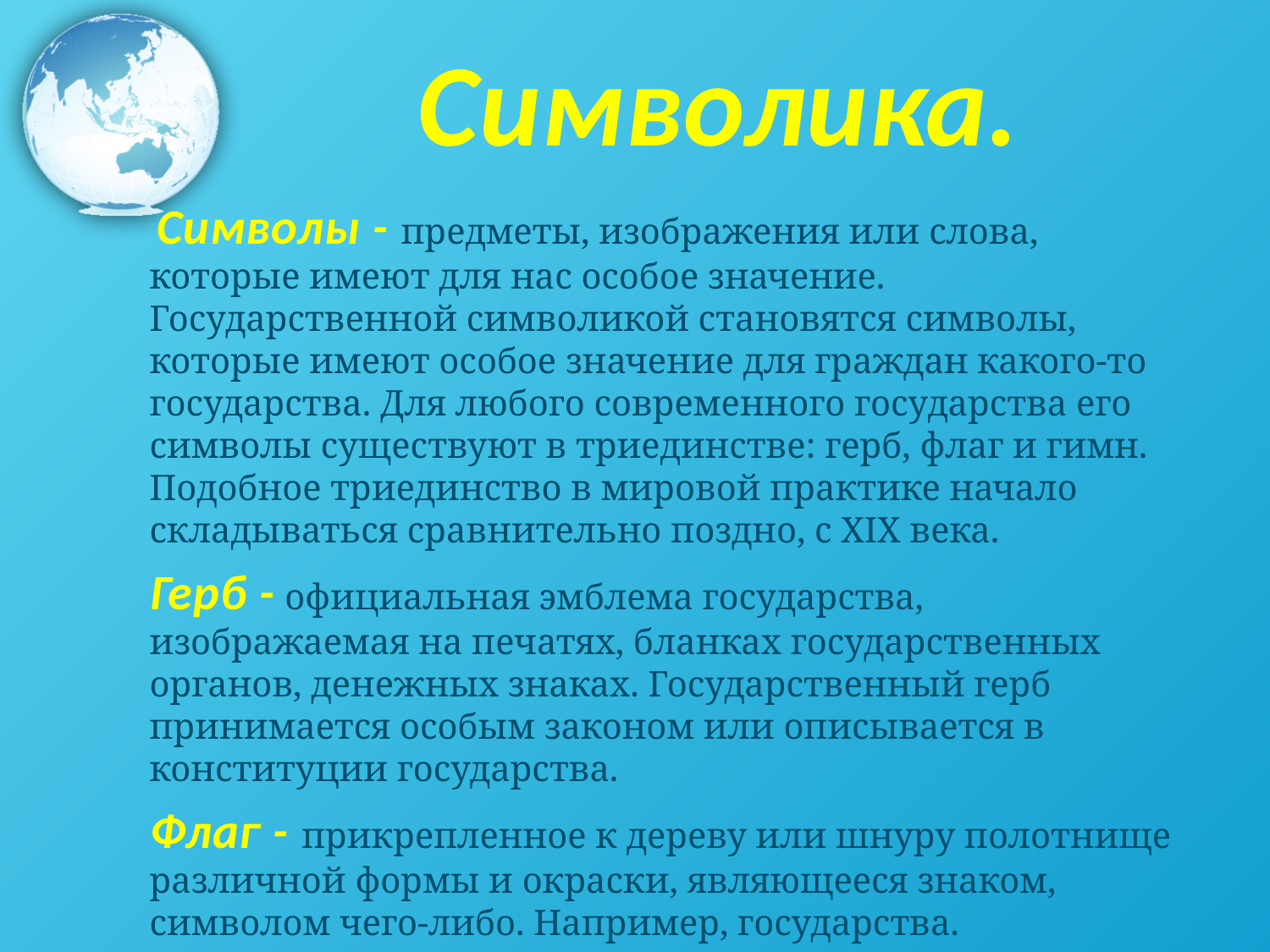

# Символика.
      Символы - предметы, изображения или слова, которые имеют для нас особое значение. Государственной символикой становятся символы, которые имеют особое значение для граждан какого-то государства. Для любого современного государства его символы существуют в триединстве: герб, флаг и гимн. Подобное триединство в мировой практике начало складываться сравнительно поздно, с ХIХ века.
    Герб - официальная эмблема государства, изображаемая на печатях, бланках государственных органов, денежных знаках. Государственный герб принимается особым законом или описывается в конституции государства.
    Флаг - прикрепленное к дереву или шнуру полотнище различной формы и окраски, являющееся знаком, символом чего-либо. Например, государства.